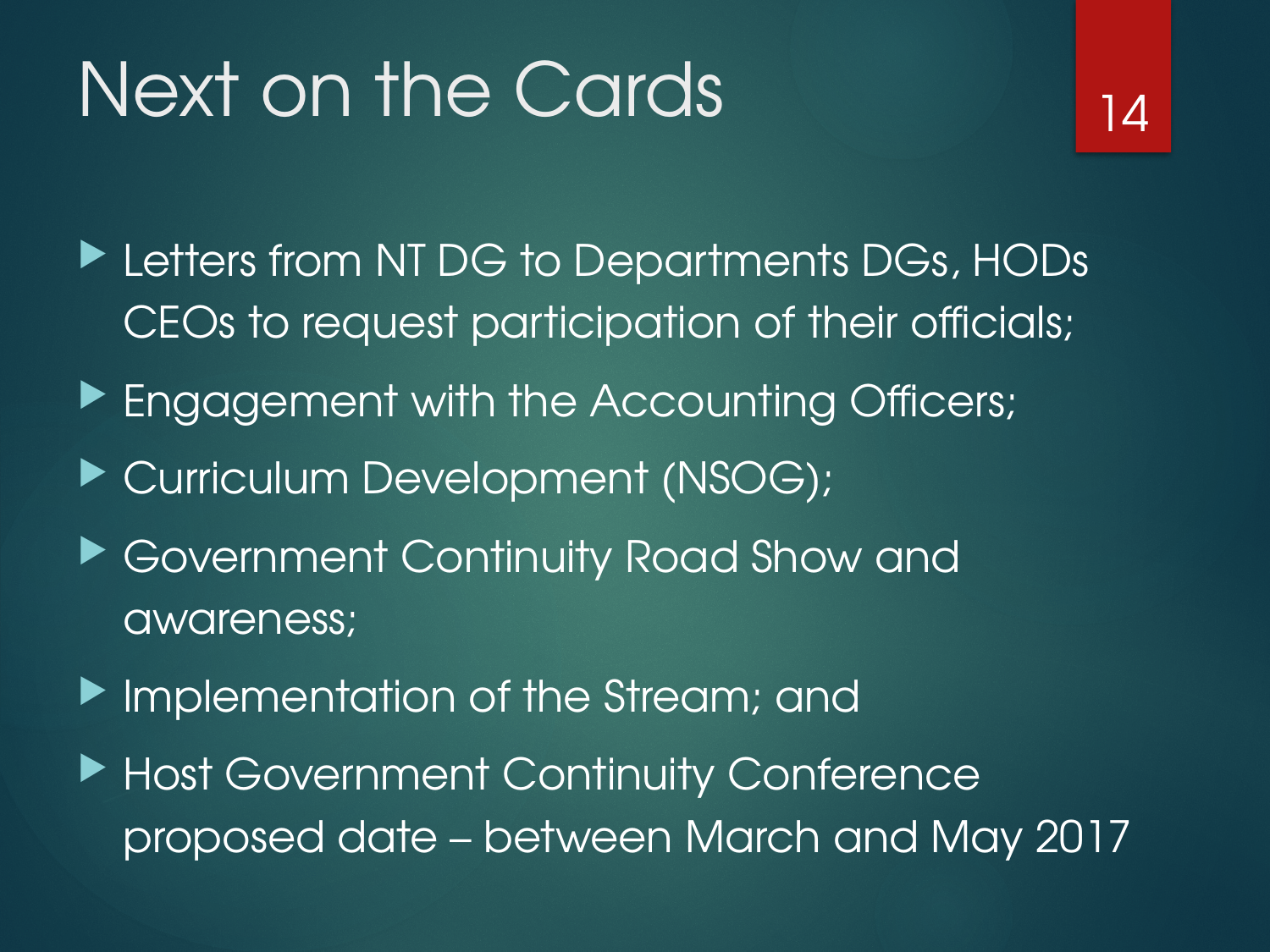

# Next on the Cards
14
Letters from NT DG to Departments DGs, HODs CEOs to request participation of their officials;
Engagement with the Accounting Officers;
Curriculum Development (NSOG);
Government Continuity Road Show and awareness;
Implementation of the Stream; and
Host Government Continuity Conference proposed date – between March and May 2017